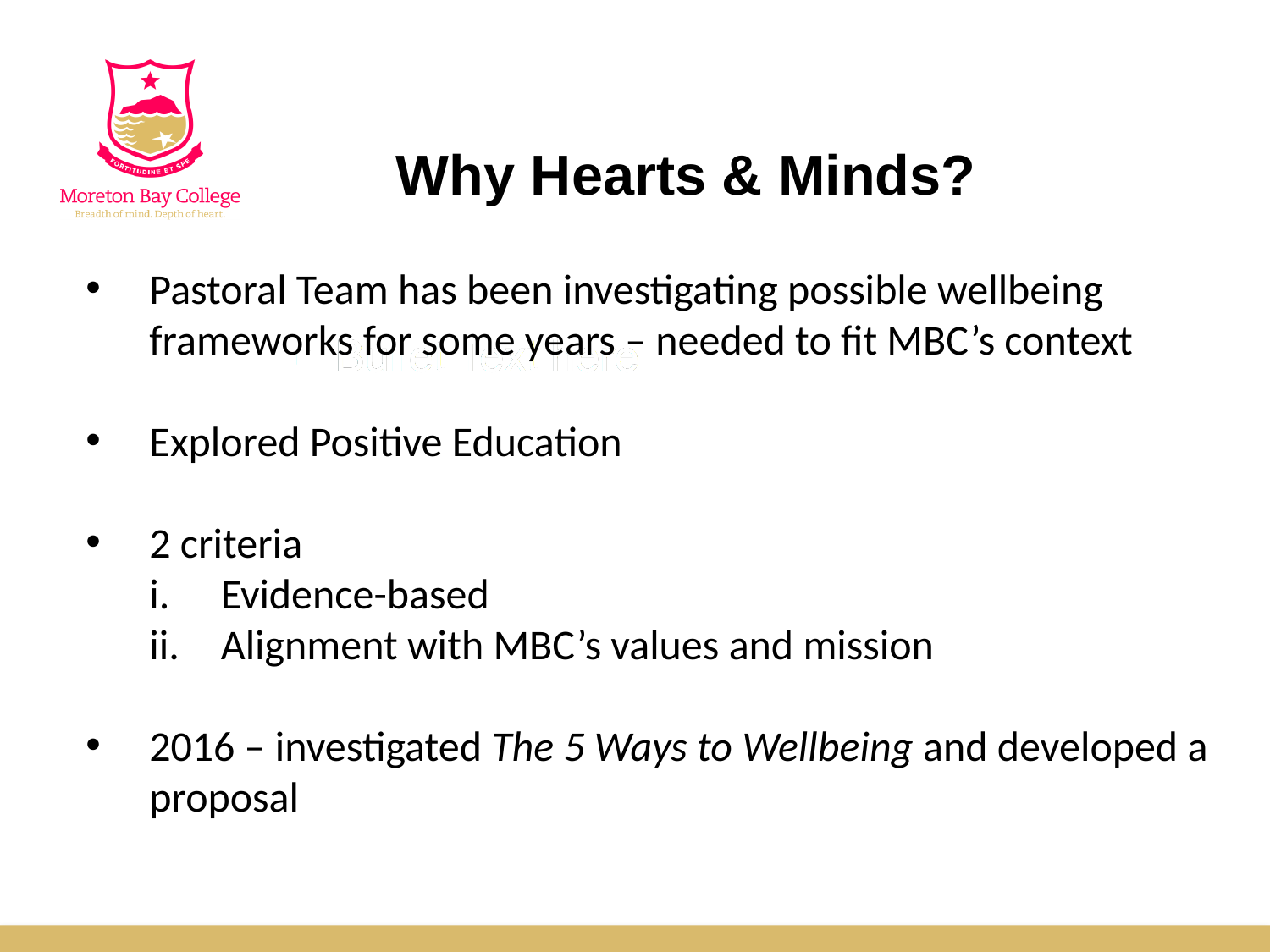

# Why Hearts & Minds?
Pastoral Team has been investigating possible wellbeing frameworks for some years – needed to fit MBC’s context

Explored Positive Education

2 criteria
Evidence-based
Alignment with MBC’s values and mission

2016 – investigated The 5 Ways to Wellbeing and developed a proposal